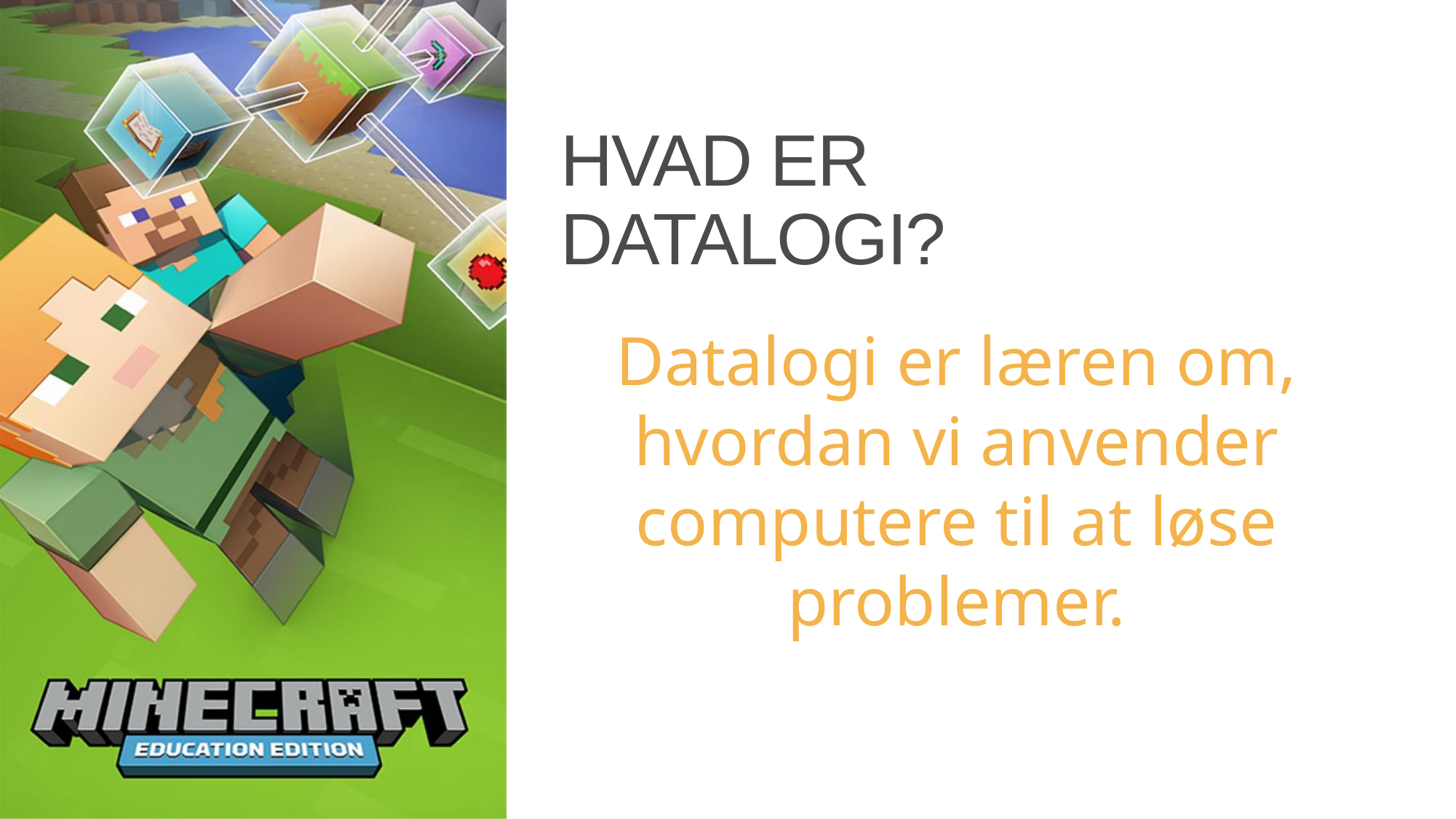

# Hvad er datalogi?
Datalogi er læren om, hvordan vi anvender computere til at løse problemer.